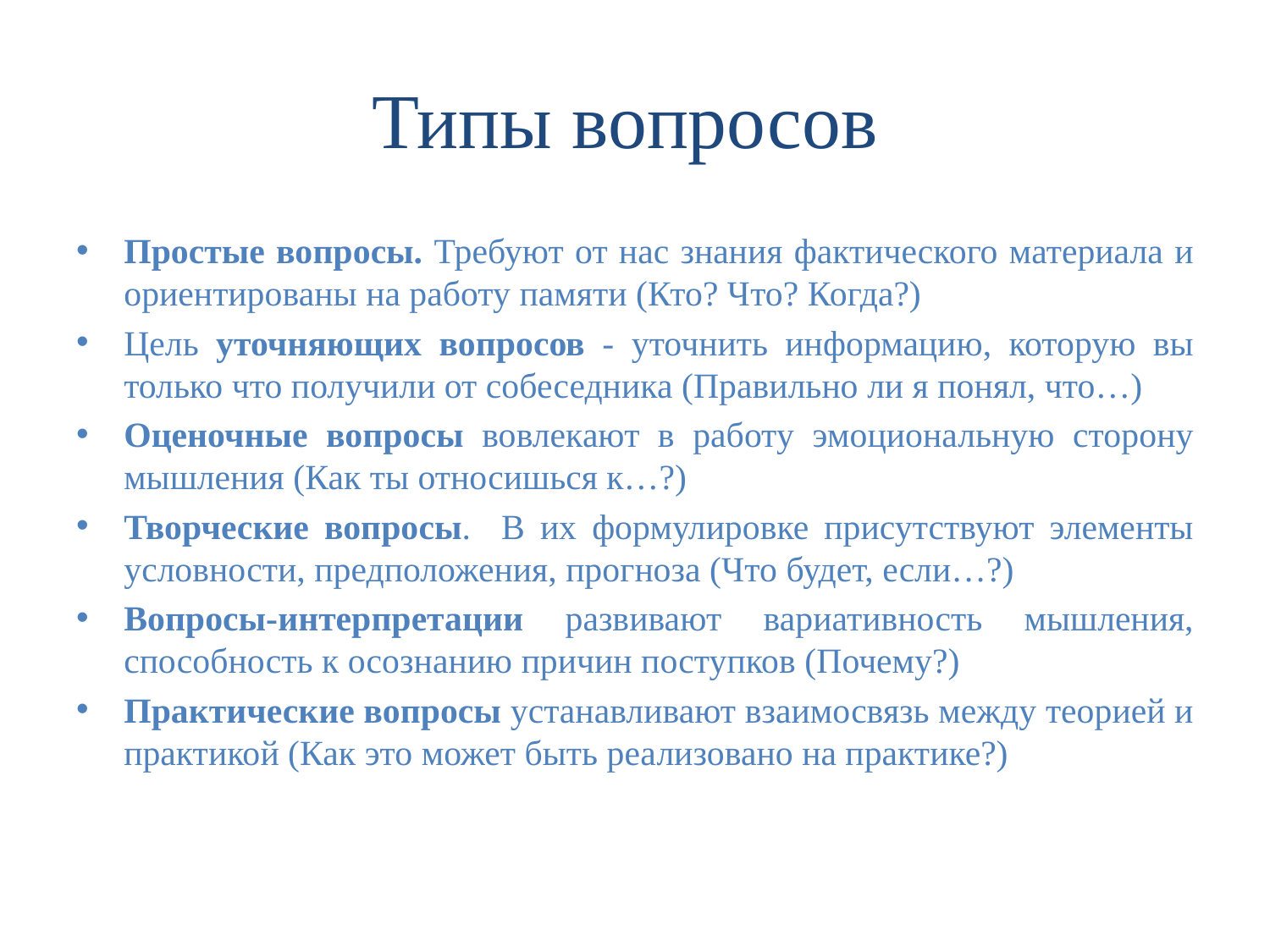

# Типы вопросов
Простые вопросы. Требуют от нас знания фактического материала и ориентированы на работу памяти (Кто? Что? Когда?)
Цель уточняющих вопросов - уточнить информацию, которую вы только что получили от собеседника (Правильно ли я понял, что…)
Оценочные вопросы вовлекают в работу эмоциональную сторону мышления (Как ты относишься к…?)
Творческие вопросы.  В их формулировке присутствуют элементы условности, предположения, прогноза (Что будет, если…?)
Вопросы-интерпретации развивают вариативность мышления, способность к осознанию причин поступков (Почему?)
Практические вопросы устанавливают взаимосвязь между теорией и практикой (Как это может быть реализовано на практике?)